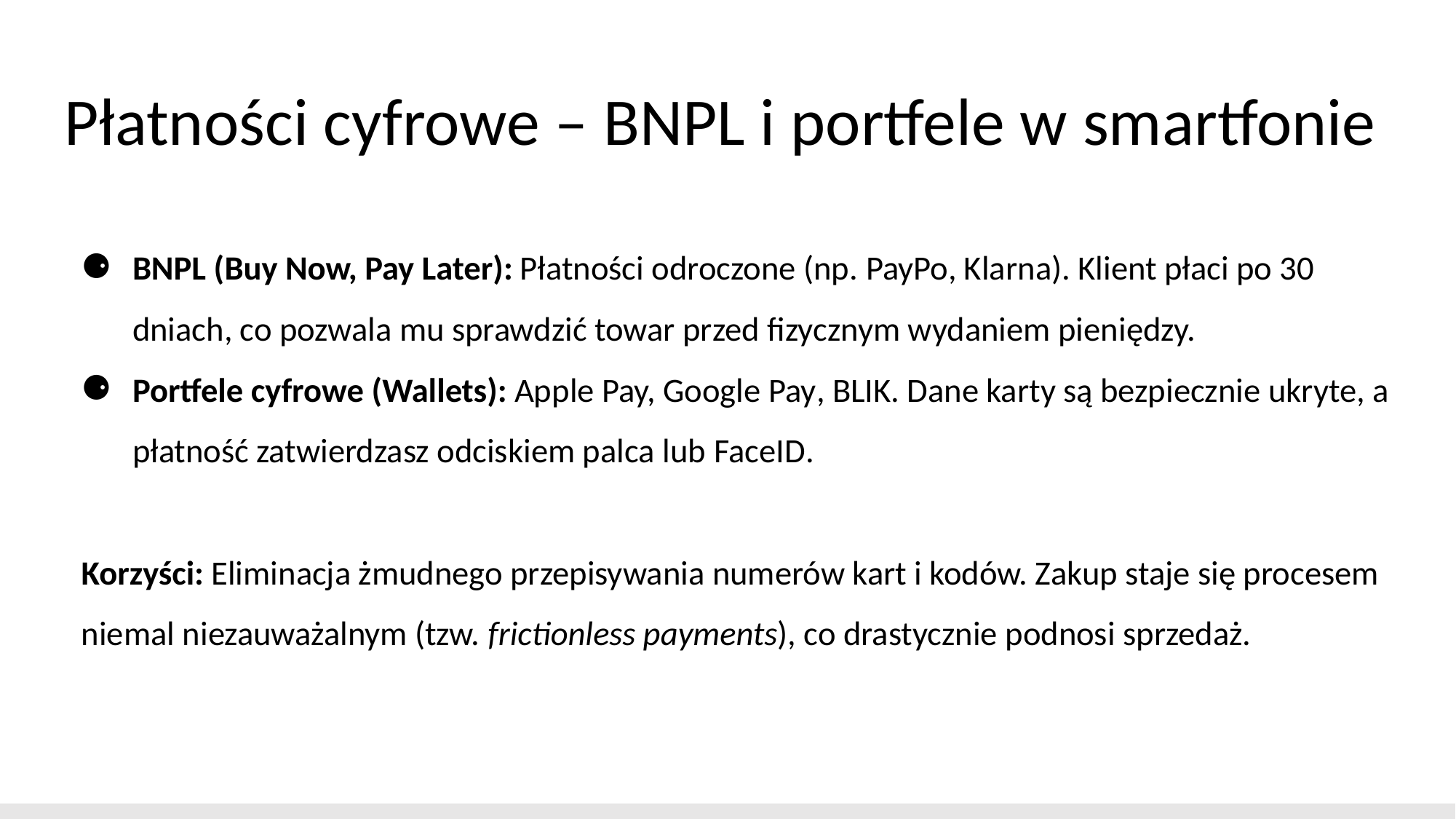

# Płatności cyfrowe – BNPL i portfele w smartfonie
BNPL (Buy Now, Pay Later): Płatności odroczone (np. PayPo, Klarna). Klient płaci po 30 dniach, co pozwala mu sprawdzić towar przed fizycznym wydaniem pieniędzy.
Portfele cyfrowe (Wallets): Apple Pay, Google Pay, BLIK. Dane karty są bezpiecznie ukryte, a płatność zatwierdzasz odciskiem palca lub FaceID.

Korzyści: Eliminacja żmudnego przepisywania numerów kart i kodów. Zakup staje się procesem niemal niezauważalnym (tzw. frictionless payments), co drastycznie podnosi sprzedaż.